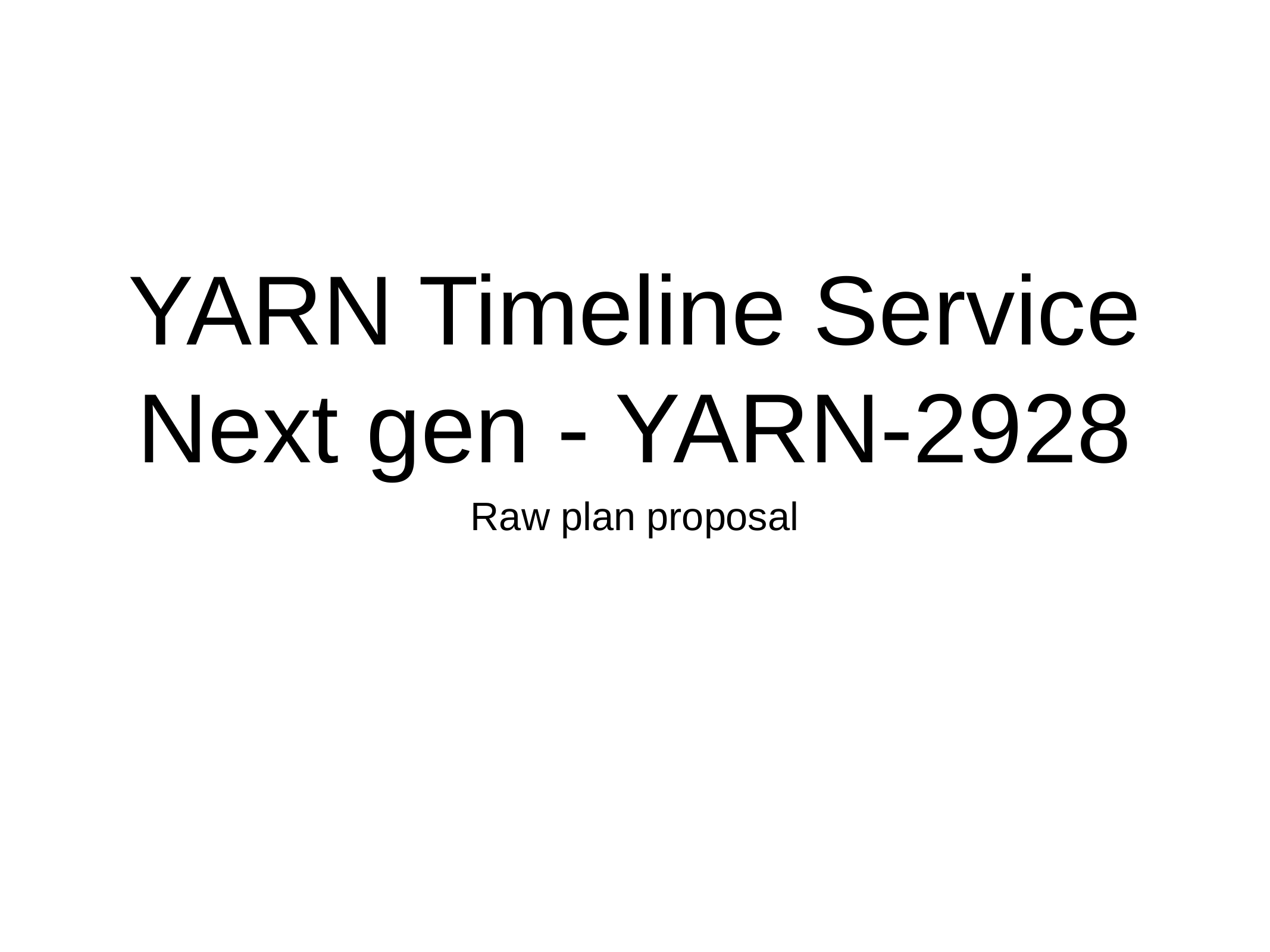

# YARN Timeline Service
Next gen - YARN-2928
Raw plan proposal